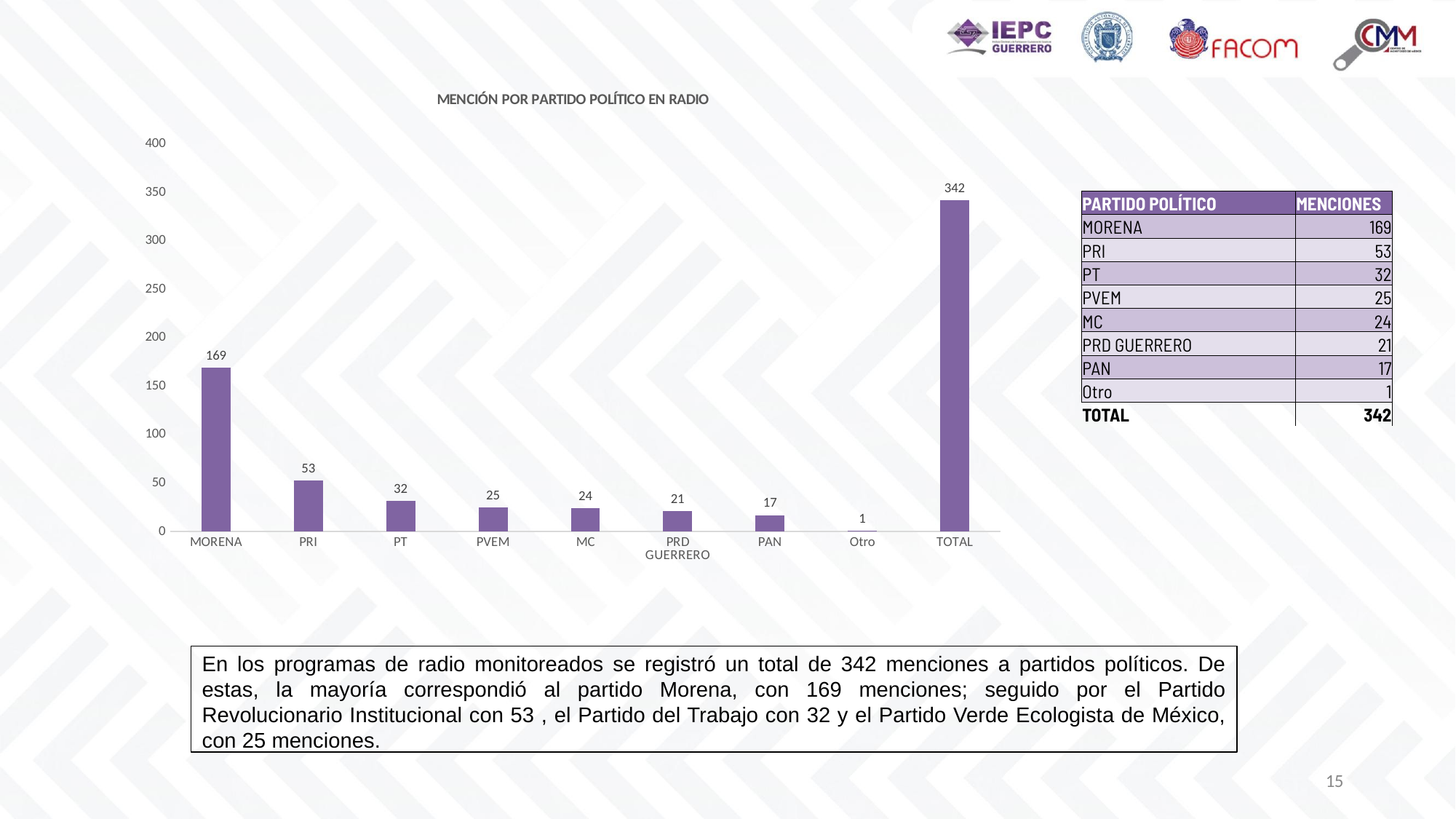

### Chart: MENCIÓN POR PARTIDO POLÍTICO EN RADIO

| Category | MENCIONES |
|---|---|
| MORENA | 169.0 |
| PRI | 53.0 |
| PT | 32.0 |
| PVEM | 25.0 |
| MC | 24.0 |
| PRD GUERRERO | 21.0 |
| PAN | 17.0 |
| Otro | 1.0 |
| TOTAL | 342.0 |
| PARTIDO POLÍTICO | MENCIONES |
| --- | --- |
| MORENA | 169 |
| PRI | 53 |
| PT | 32 |
| PVEM | 25 |
| MC | 24 |
| PRD GUERRERO | 21 |
| PAN | 17 |
| Otro | 1 |
| TOTAL | 342 |
En los programas de radio monitoreados se registró un total de 342 menciones a partidos políticos. De estas, la mayoría correspondió al partido Morena, con 169 menciones; seguido por el Partido Revolucionario Institucional con 53 , el Partido del Trabajo con 32 y el Partido Verde Ecologista de México, con 25 menciones.
15